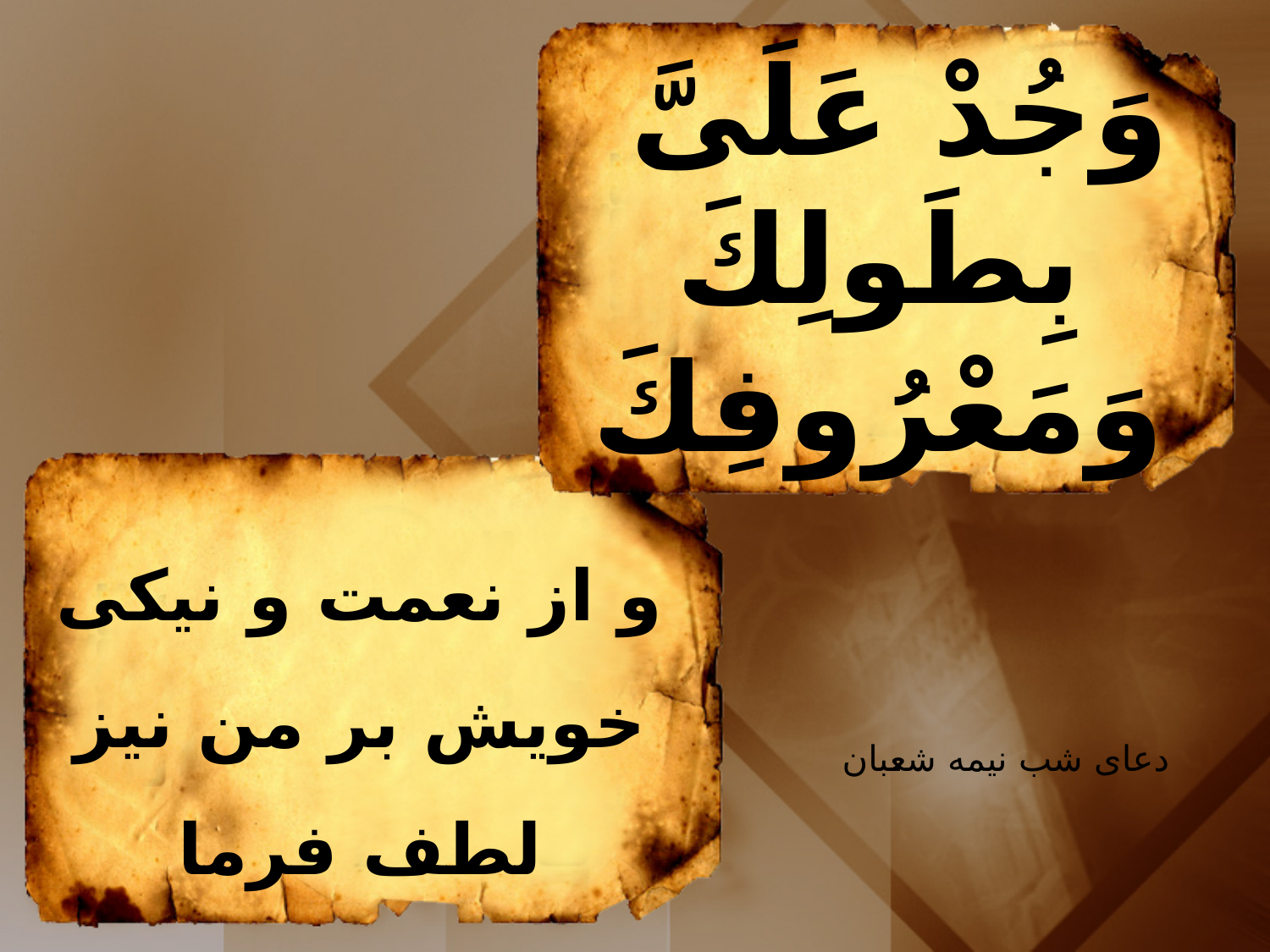

وَجُدْ عَلَىَّ
بِطَولِكَ وَمَعْرُوفِكَ
و از نعمت و نيكى خويش بر من نيز لطف فرما